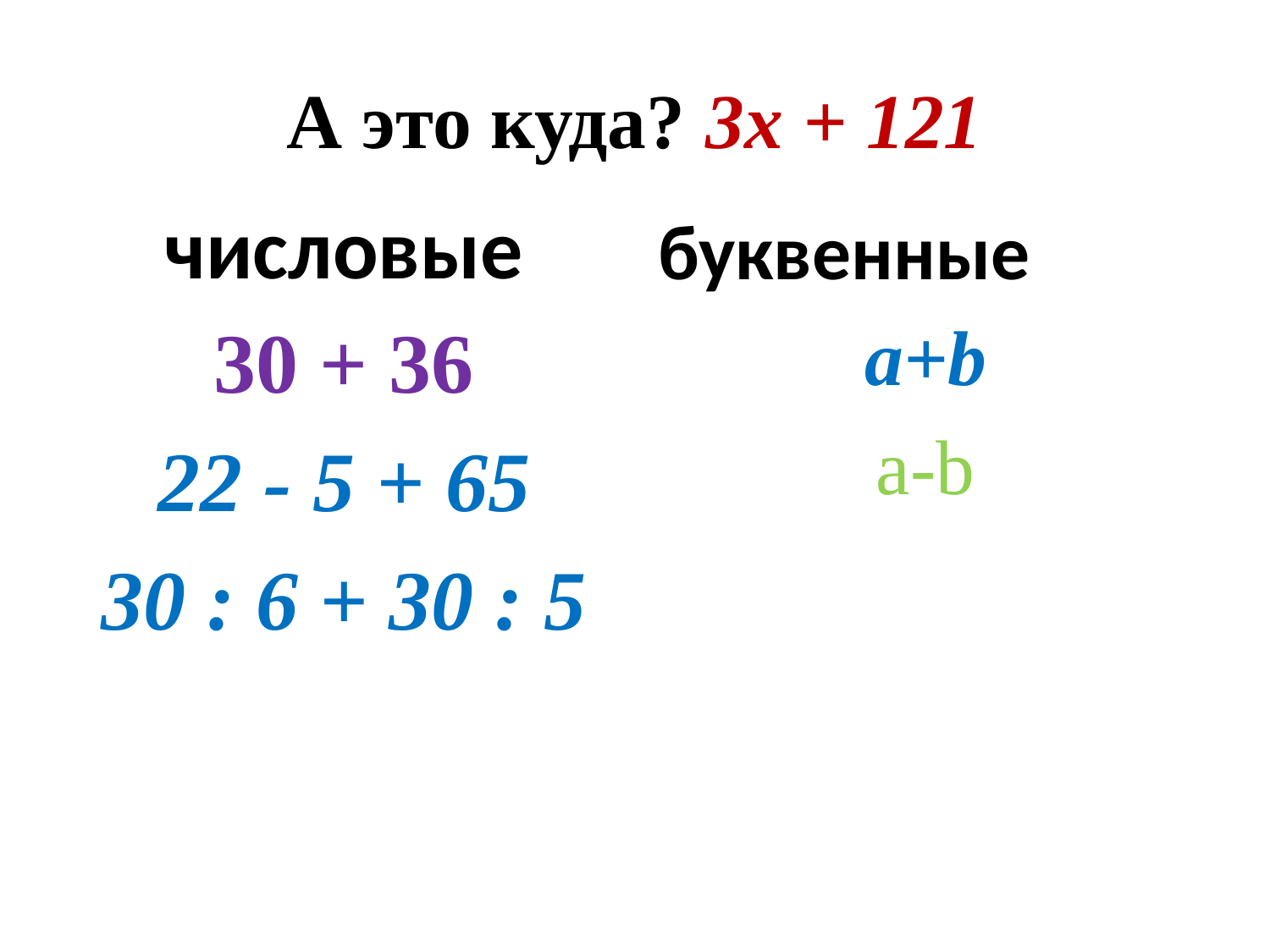

# А это куда? 3х + 121
числовые
буквенные
30 + 36
22 - 5 + 65
30 : 6 + 30 : 5

a+b
a-b